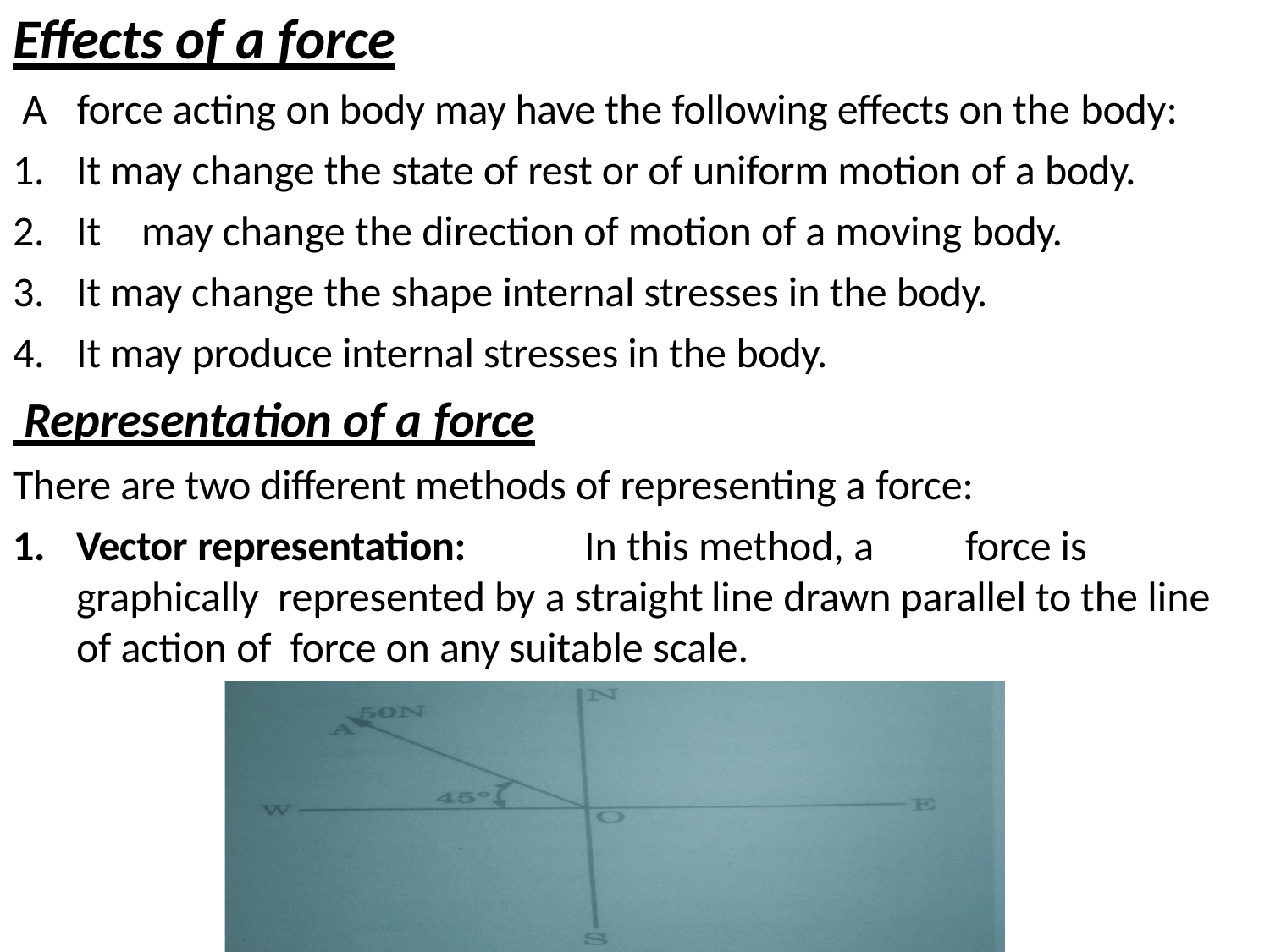

# Effects of a force
A	force acting on body may have the following effects on the body:
It may change the state of rest or of uniform motion of a body.
It	may change the direction of motion of a moving body.
It may change the shape internal stresses in the body.
It may produce internal stresses in the body.
 Representation of a force
There are two different methods of representing a force:
1.	Vector representation:	In this method, a	force is graphically  represented by a straight	line drawn parallel to the line of action of  force on any suitable scale.